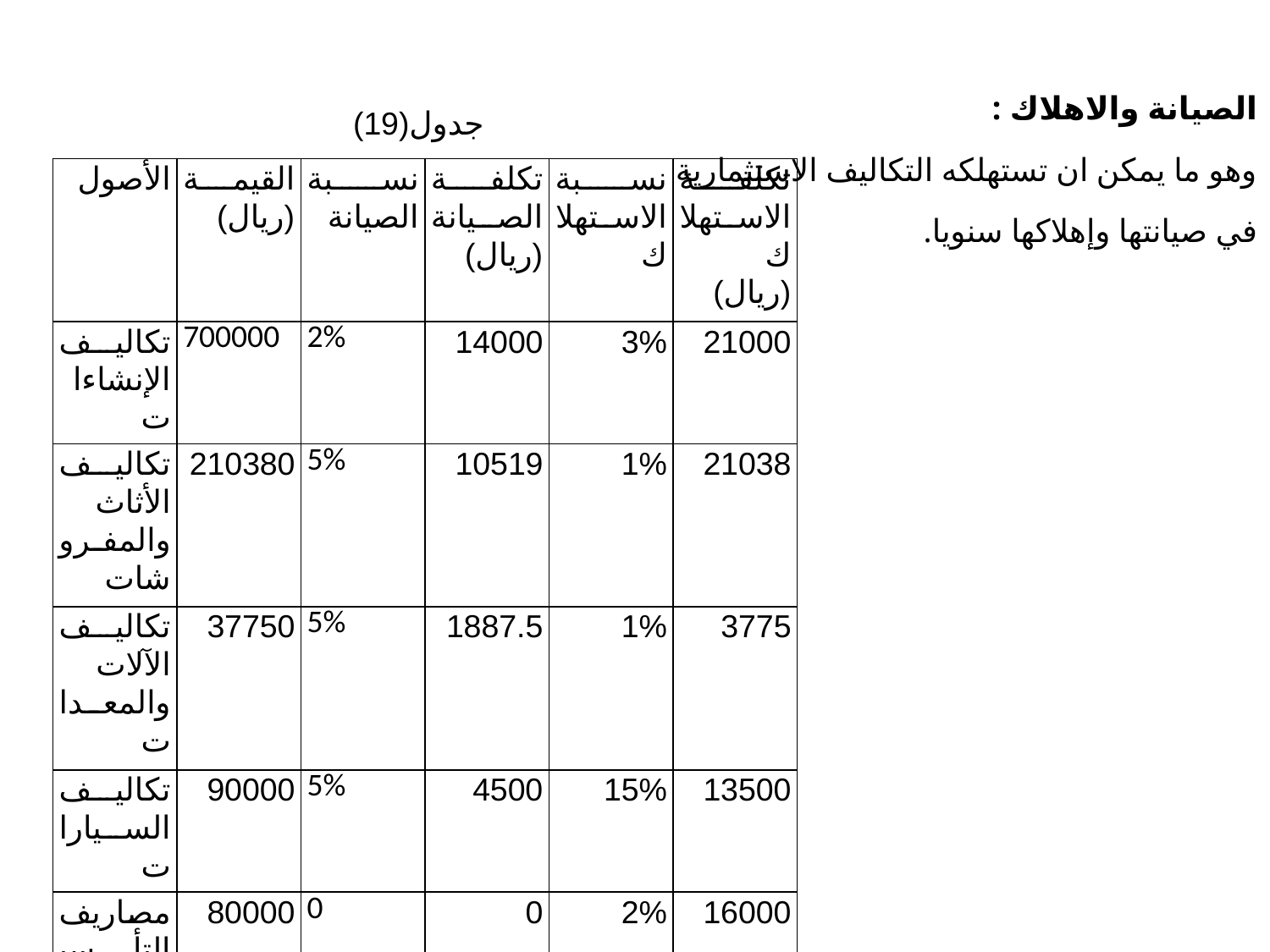

الصيانة والاهلاك :
وهو ما يمكن ان تستهلكه التكاليف الاستثمارية
في صيانتها وإهلاكها سنويا.
جدول(19)
| الأصول | القيمة (ريال) | نسبة الصيانة | تكلفة الصيانة (ريال) | نسبة الاستهلاك | تكلفة الاستهلاك (ريال) |
| --- | --- | --- | --- | --- | --- |
| تكاليف الإنشاءات | 700000 | 2% | 14000 | 3% | 21000 |
| تكاليف الأثاث والمفروشات | 210380 | 5% | 10519 | 1% | 21038 |
| تكاليف الآلات والمعدات | 37750 | 5% | 1887.5 | 1% | 3775 |
| تكاليف السيارات | 90000 | 5% | 4500 | 15% | 13500 |
| مصاريف التأسيس | 80000 | 0 | 0 | 2% | 16000 |
| الإجمالي | 2118130 |  | 30906.5 |  | 75313 |